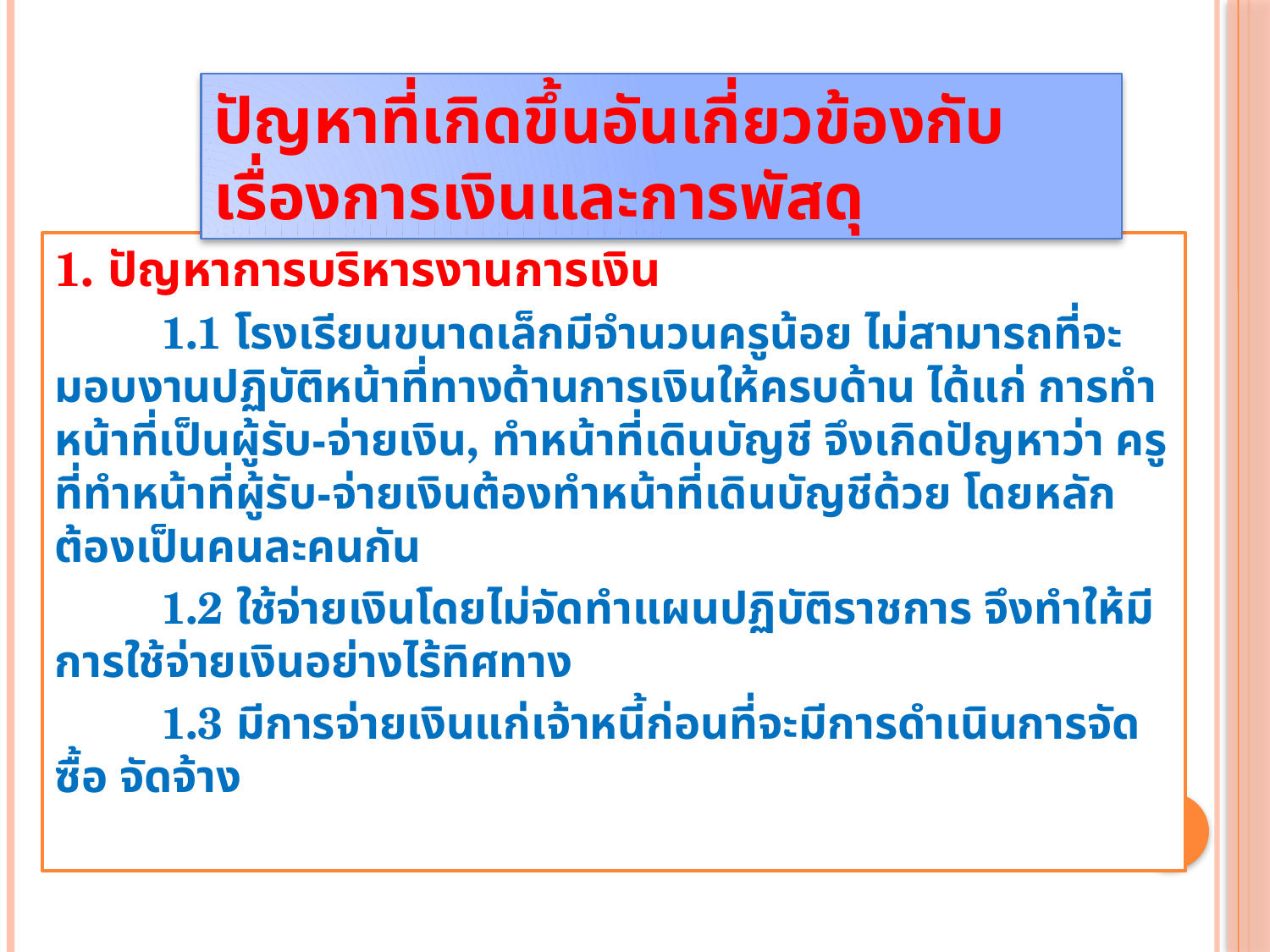

ปัญหาที่เกิดขึ้นอันเกี่ยวข้องกับเรื่องการเงินและการพัสดุ
1. ปัญหาการบริหารงานการเงิน
	1.1 โรงเรียนขนาดเล็กมีจำนวนครูน้อย ไม่สามารถที่จะมอบงานปฏิบัติหน้าที่ทางด้านการเงินให้ครบด้าน ได้แก่ การทำหน้าที่เป็นผู้รับ-จ่ายเงิน, ทำหน้าที่เดินบัญชี จึงเกิดปัญหาว่า ครูที่ทำหน้าที่ผู้รับ-จ่ายเงินต้องทำหน้าที่เดินบัญชีด้วย โดยหลักต้องเป็นคนละคนกัน
	1.2 ใช้จ่ายเงินโดยไม่จัดทำแผนปฏิบัติราชการ จึงทำให้มีการใช้จ่ายเงินอย่างไร้ทิศทาง
	1.3 มีการจ่ายเงินแก่เจ้าหนี้ก่อนที่จะมีการดำเนินการจัดซื้อ จัดจ้าง